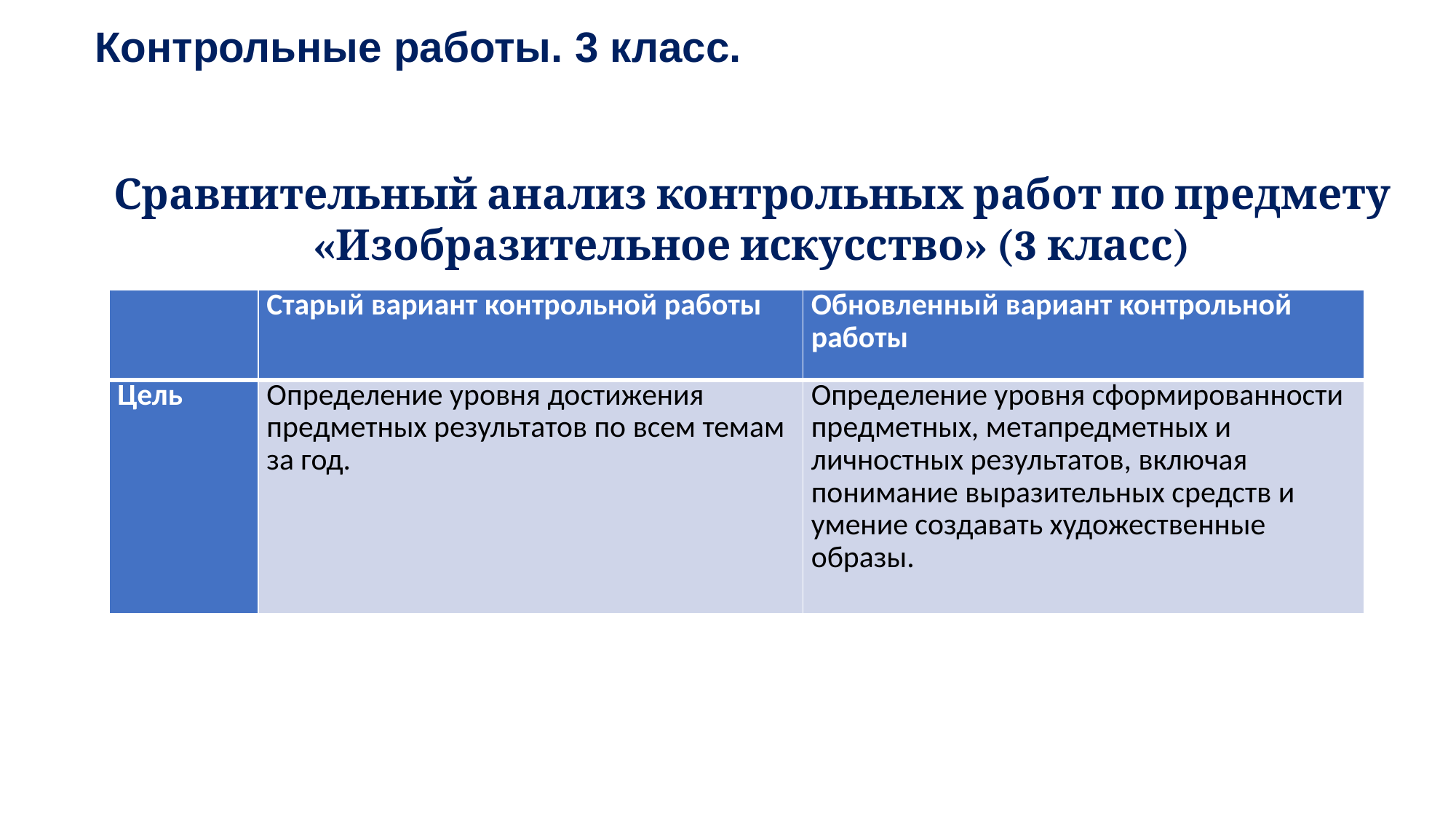

Контрольные работы. 3 класс.
Сравнительный анализ контрольных работ по предмету «Изобразительное искусство» (3 класс)

|  | Старый вариант контрольной работы | Обновленный вариант контрольной работы |
| --- | --- | --- |
| Цель | Определение уровня достижения предметных результатов по всем темам за год. | Определение уровня сформированности предметных, метапредметных и личностных результатов, включая понимание выразительных средств и умение создавать художественные образы. |